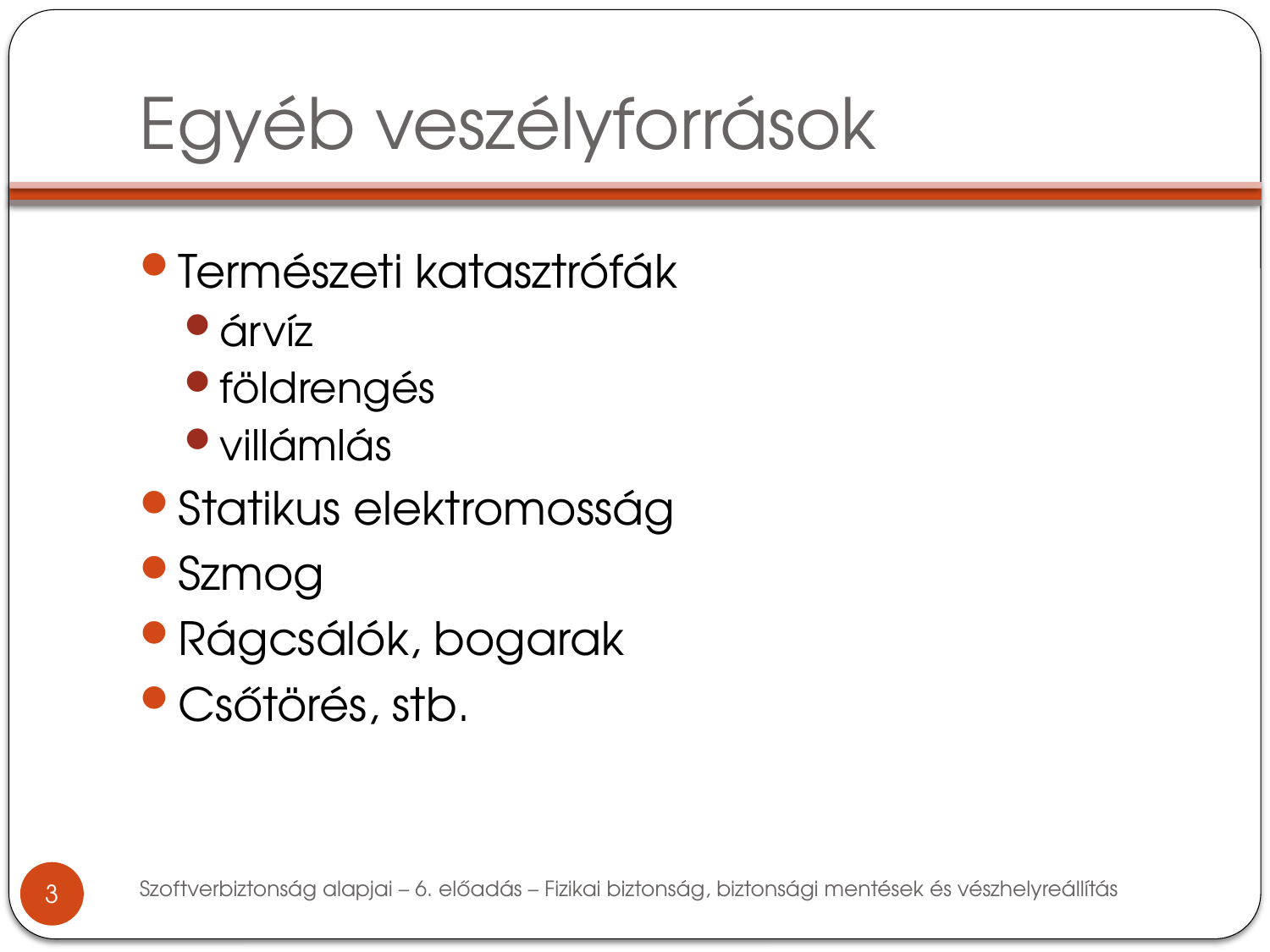

# Egyéb veszélyforrások
Természeti katasztrófák
árvíz
földrengés
villámlás
Statikus elektromosság
Szmog
Rágcsálók, bogarak
Csőtörés, stb.

Szoftverbiztonság alapjai – 6. előadás – Fizikai biztonság, biztonsági mentések és vészhelyreállítás
3